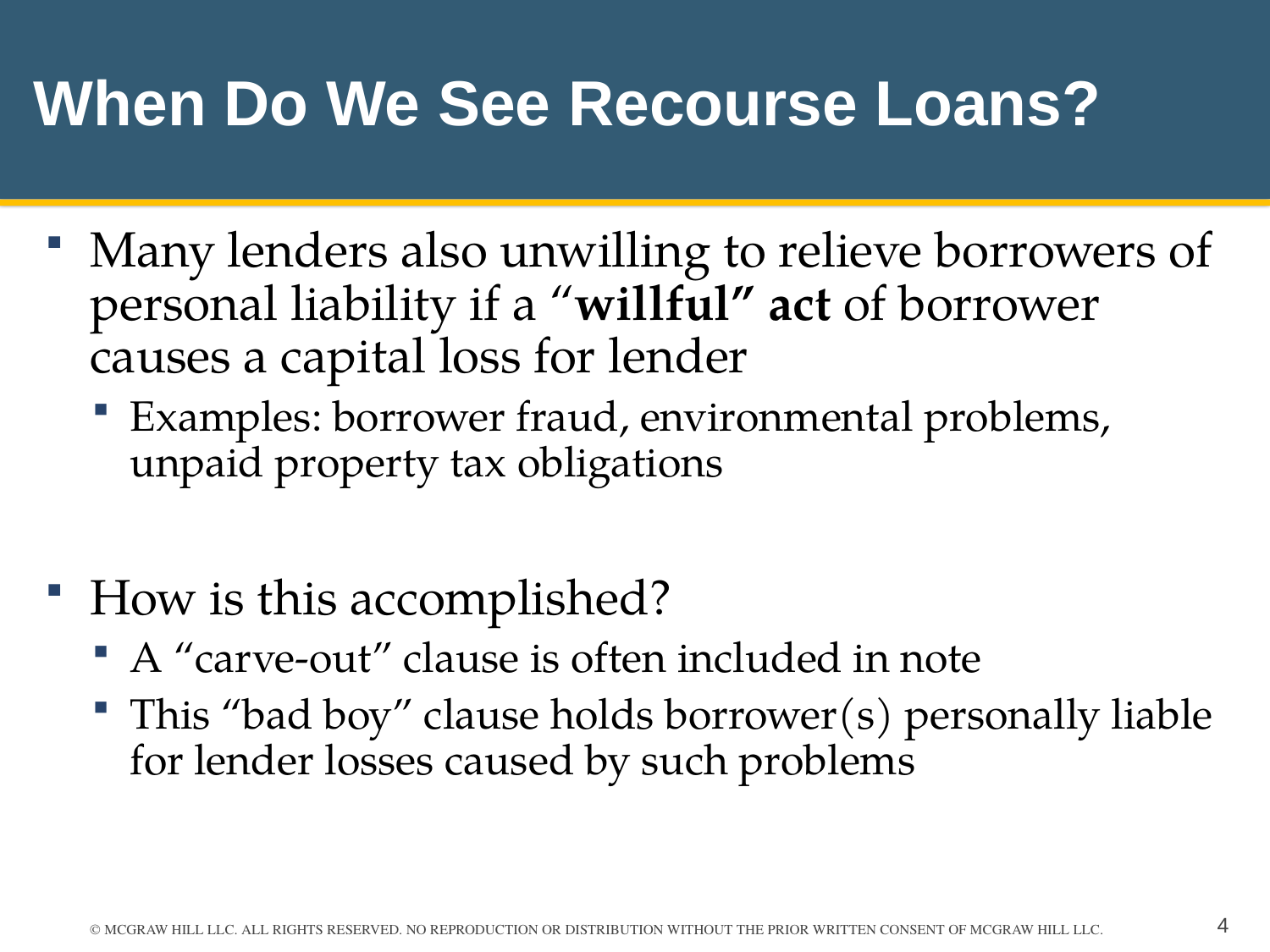

# When Do We See Recourse Loans?
Many lenders also unwilling to relieve borrowers of personal liability if a “willful” act of borrower causes a capital loss for lender
Examples: borrower fraud, environmental problems, unpaid property tax obligations

How is this accomplished?
A “carve-out” clause is often included in note
This “bad boy” clause holds borrower(s) personally liable for lender losses caused by such problems

© MCGRAW HILL LLC. ALL RIGHTS RESERVED. NO REPRODUCTION OR DISTRIBUTION WITHOUT THE PRIOR WRITTEN CONSENT OF MCGRAW HILL LLC.
4